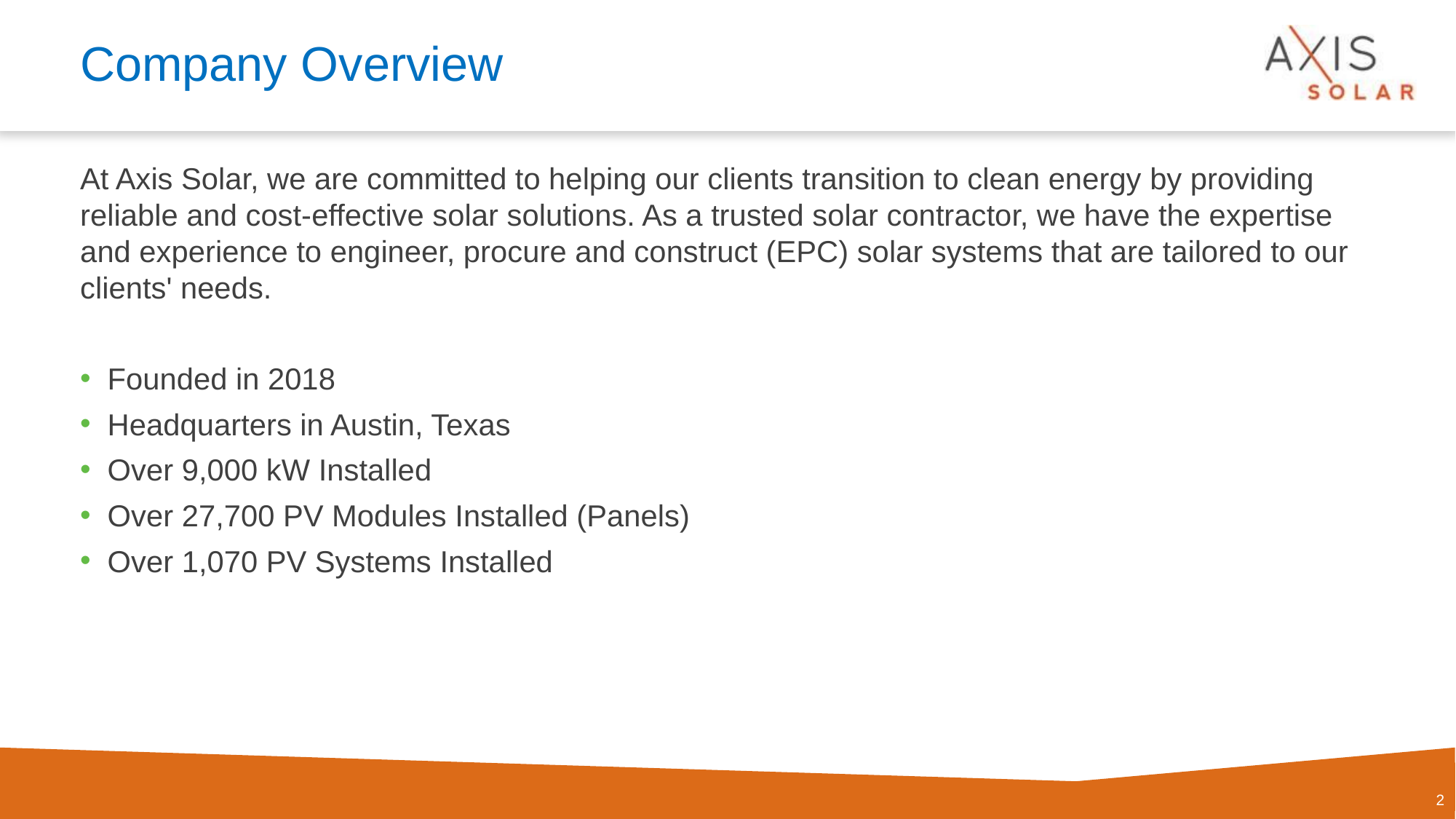

# Company Overview
At Axis Solar, we are committed to helping our clients transition to clean energy by providing reliable and cost-effective solar solutions. As a trusted solar contractor, we have the expertise and experience to engineer, procure and construct (EPC) solar systems that are tailored to our clients' needs.

Founded in 2018
Headquarters in Austin, Texas
Over 9,000 kW Installed
Over 27,700 PV Modules Installed (Panels)
Over 1,070 PV Systems Installed

2